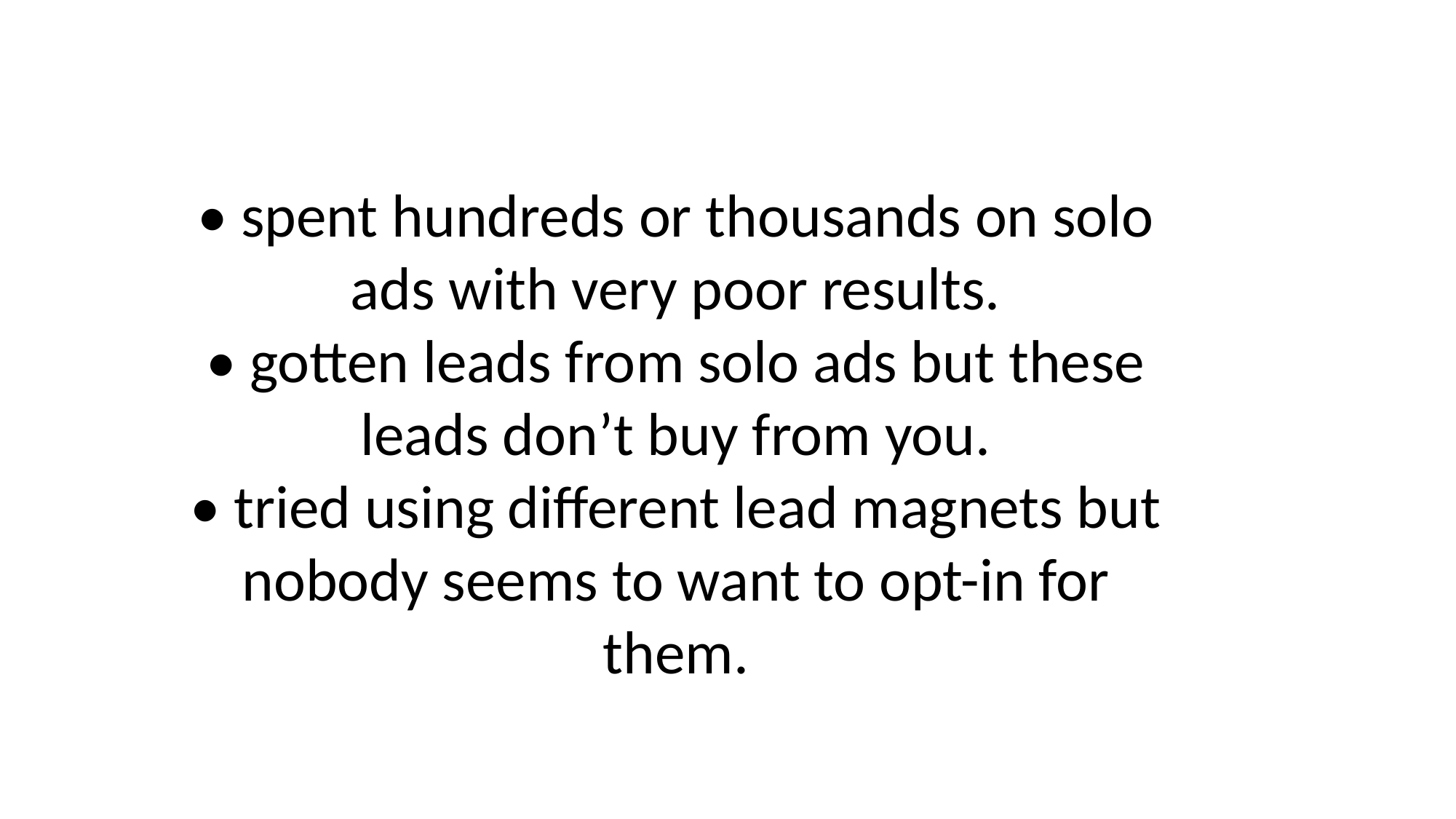

• spent hundreds or thousands on solo ads with very poor results.
• gotten leads from solo ads but these leads don’t buy from you.
• tried using different lead magnets but nobody seems to want to opt-in for them.